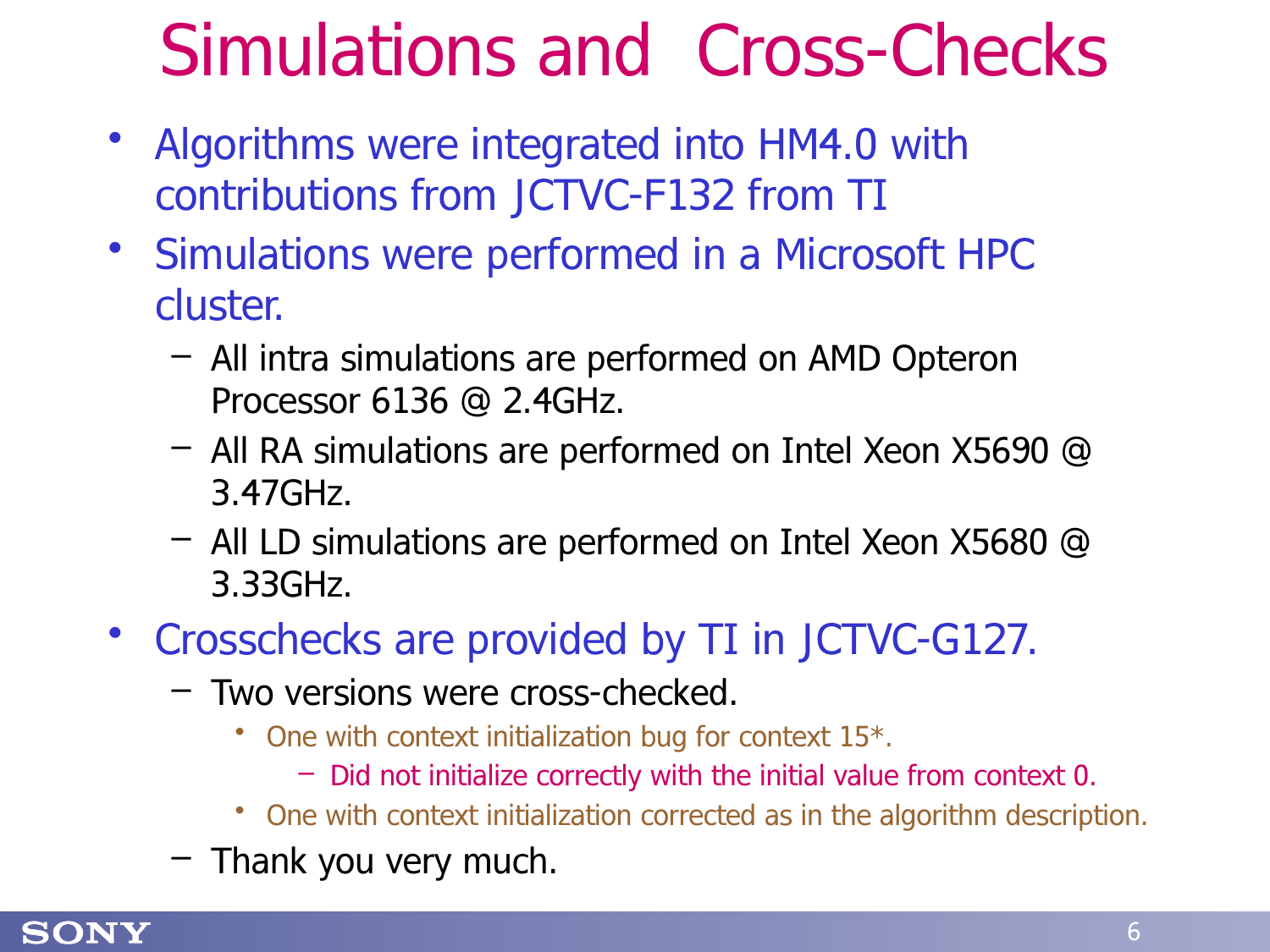

# Simulations and  Cross-Checks
Algorithms were integrated into HM4.0 with contributions from JCTVC-F132 from TI
Simulations were performed in a Microsoft HPC cluster.
All intra simulations are performed on AMD Opteron Processor 6136 @ 2.4GHz.
All RA simulations are performed on Intel Xeon X5690 @ 3.47GHz.
All LD simulations are performed on Intel Xeon X5680 @ 3.33GHz.
Crosschecks are provided by TI in JCTVC-G127.
Two versions were cross-checked.
One with context initialization bug for context 15*.
Did not initialize correctly with the initial value from context 0.
One with context initialization corrected as in the algorithm description.
Thank you very much.

6